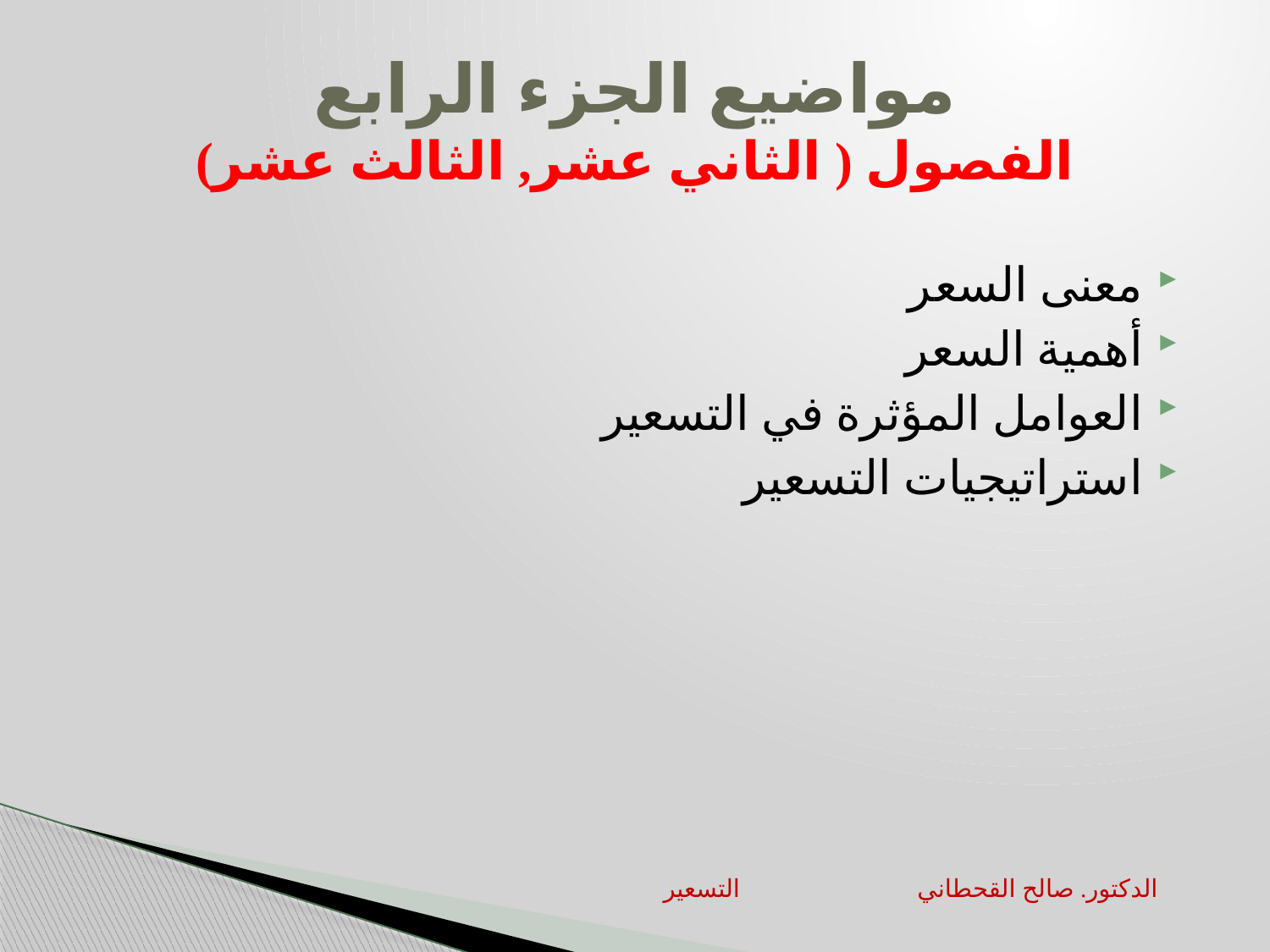

# مواضيع الجزء الرابع الفصول ( الثاني عشر, الثالث عشر)
معنى السعر
أهمية السعر
العوامل المؤثرة في التسعير
استراتيجيات التسعير
التسعير		الدكتور. صالح القحطاني